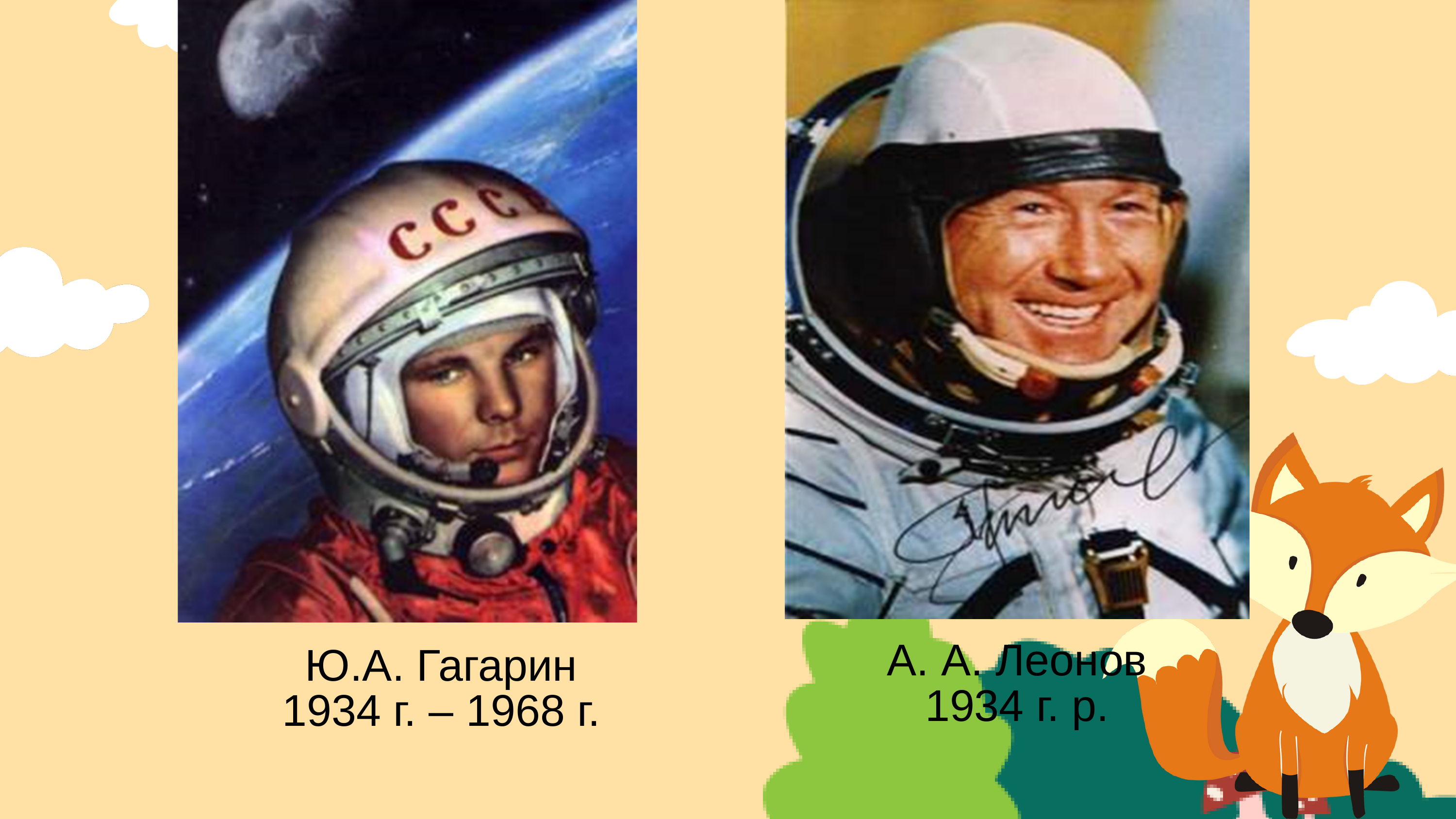

А. А. Леонов
1934 г. р.
Ю.А. Гагарин
1934 г. – 1968 г.